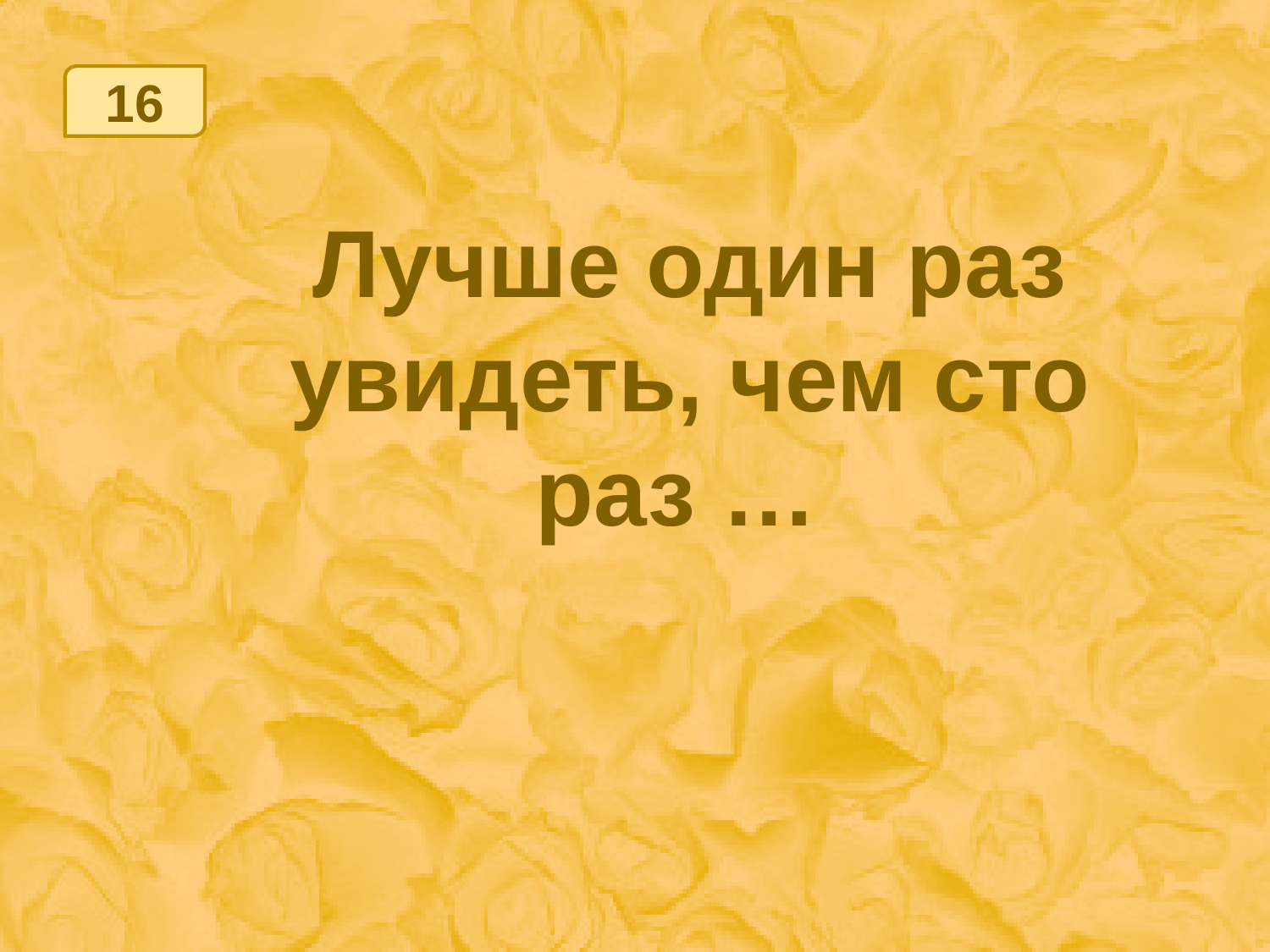

16
Лучше один раз увидеть, чем сто раз …